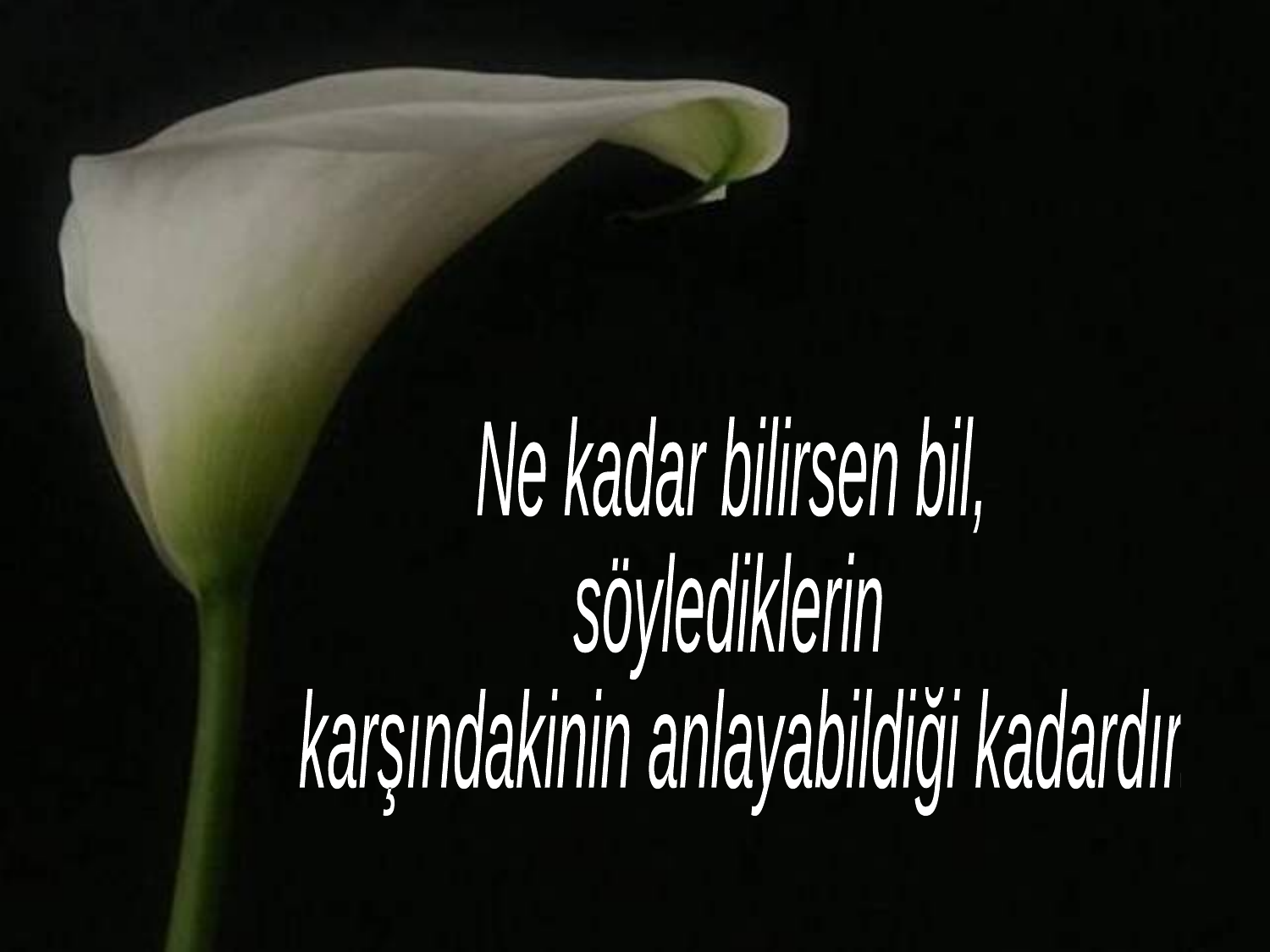

Ne kadar bilirsen bil,
söylediklerin
 karşındakinin anlayabildiği kadardır.